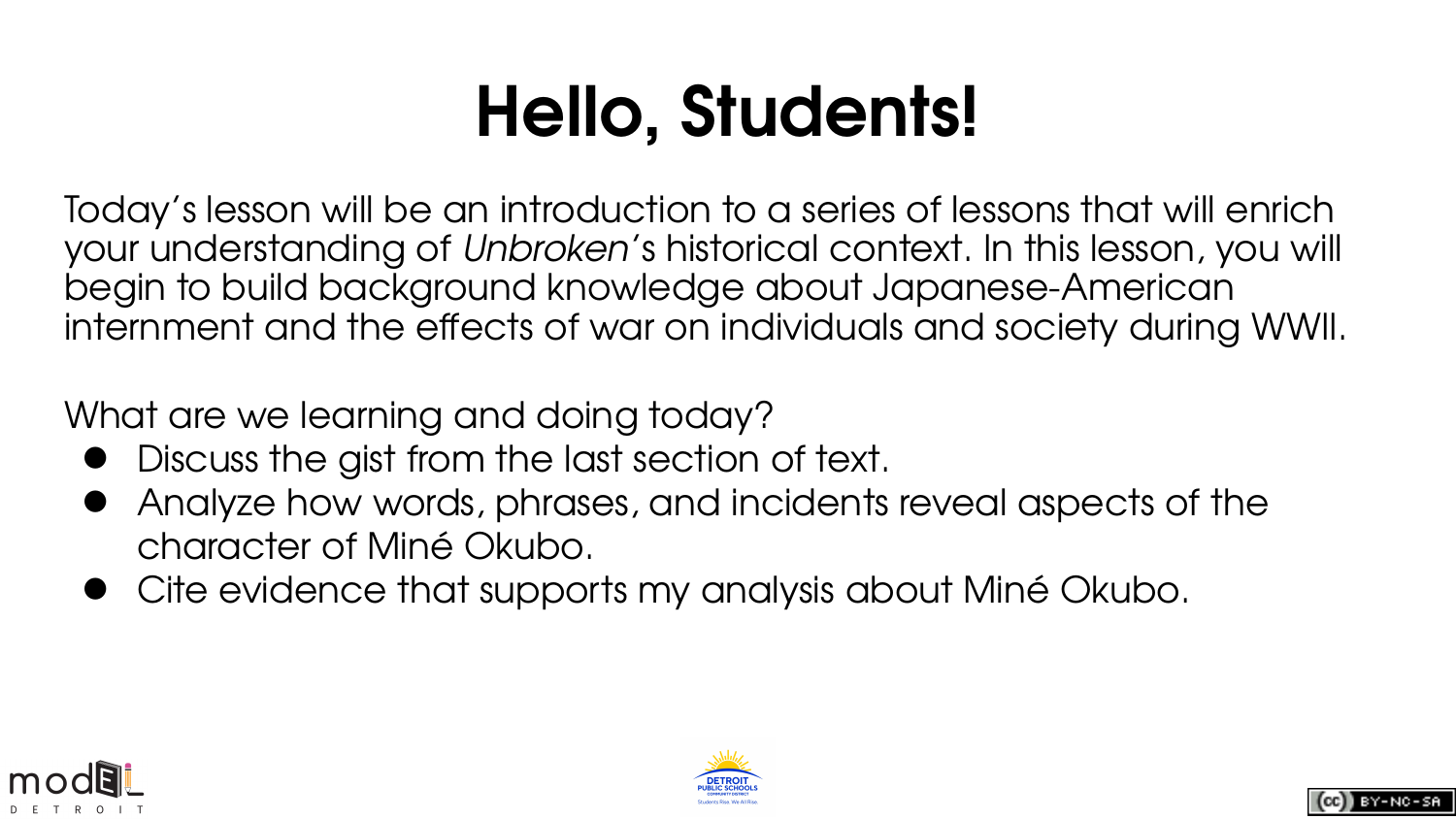

Hello, Students!
Today’s lesson will be an introduction to a series of lessons that will enrich your understanding of Unbroken’s historical context. In this lesson, you will begin to build background knowledge about Japanese-American internment and the effects of war on individuals and society during WWII.

What are we learning and doing today?
Discuss the gist from the last section of text.
Analyze how words, phrases, and incidents reveal aspects of the character of Miné Okubo.
Cite evidence that supports my analysis about Miné Okubo.